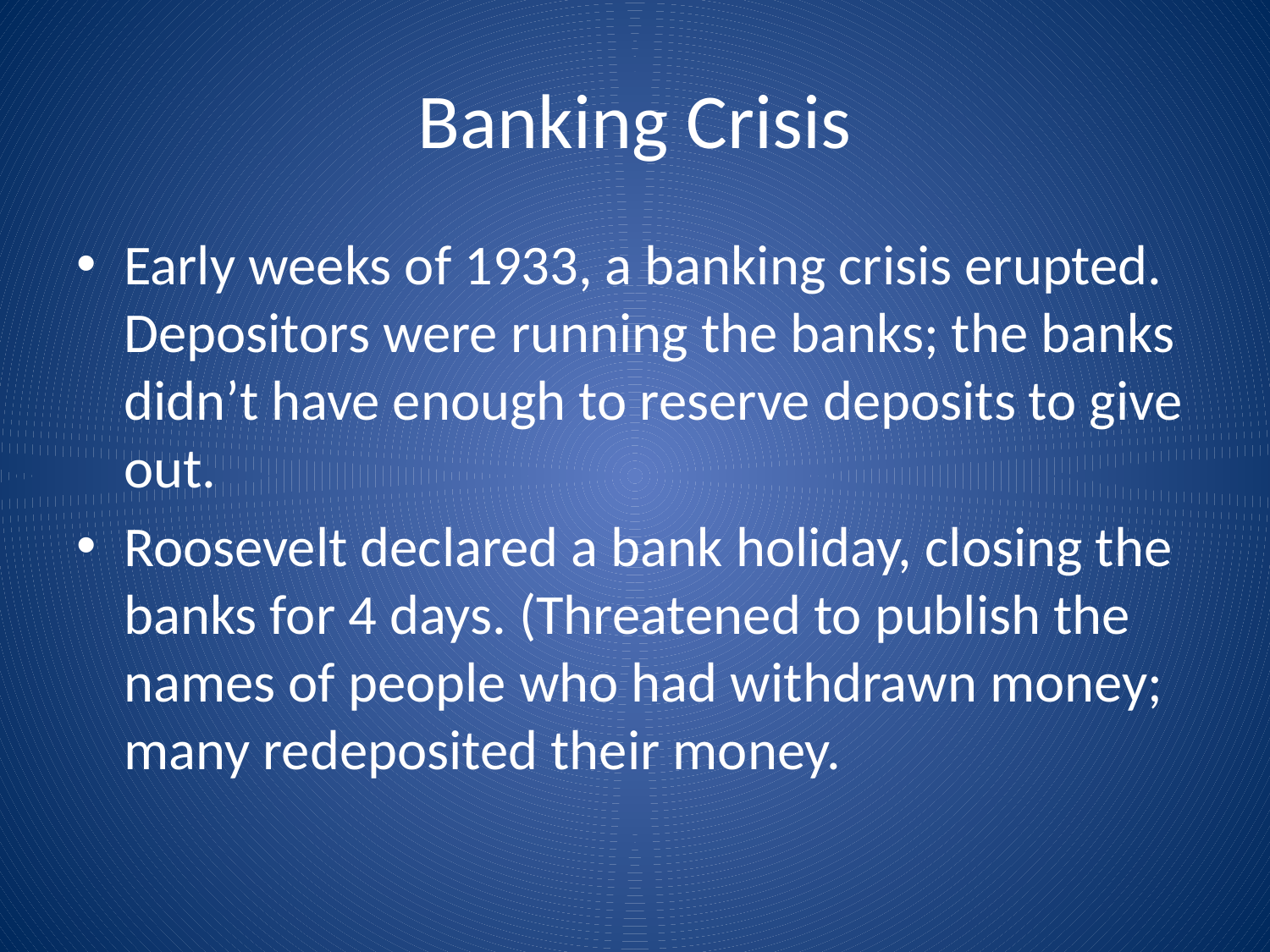

# Banking Crisis
Early weeks of 1933, a banking crisis erupted. Depositors were running the banks; the banks didn’t have enough to reserve deposits to give out.
Roosevelt declared a bank holiday, closing the banks for 4 days. (Threatened to publish the names of people who had withdrawn money; many redeposited their money.